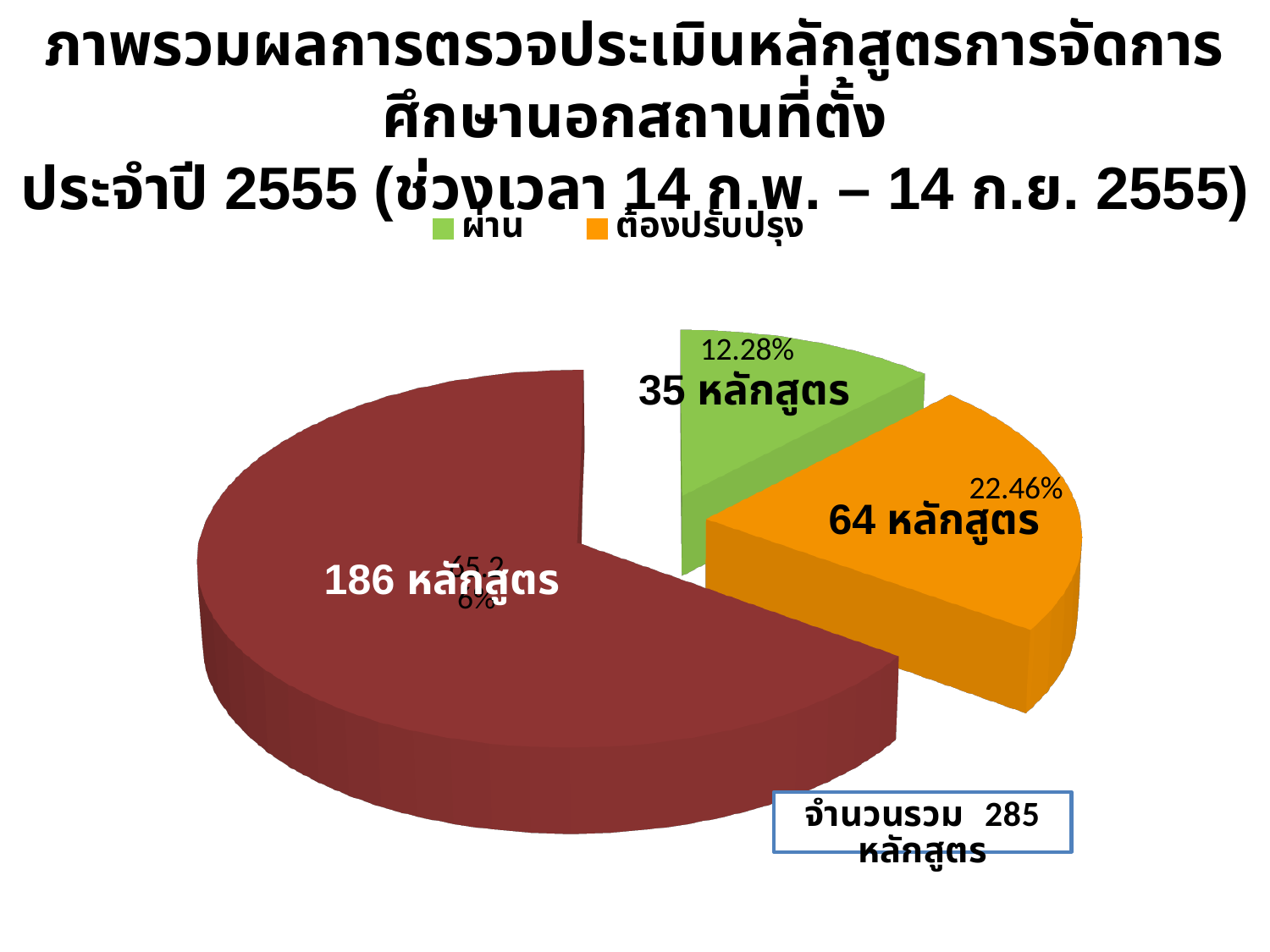

# ภาพรวมผลการตรวจประเมินหลักสูตรการจัดการศึกษานอกสถานที่ตั้ง ประจำปี 2555 (ช่วงเวลา 14 ก.พ. – 14 ก.ย. 2555)

[unsupported chart]

35 หลักสูตร
64 หลักสูตร